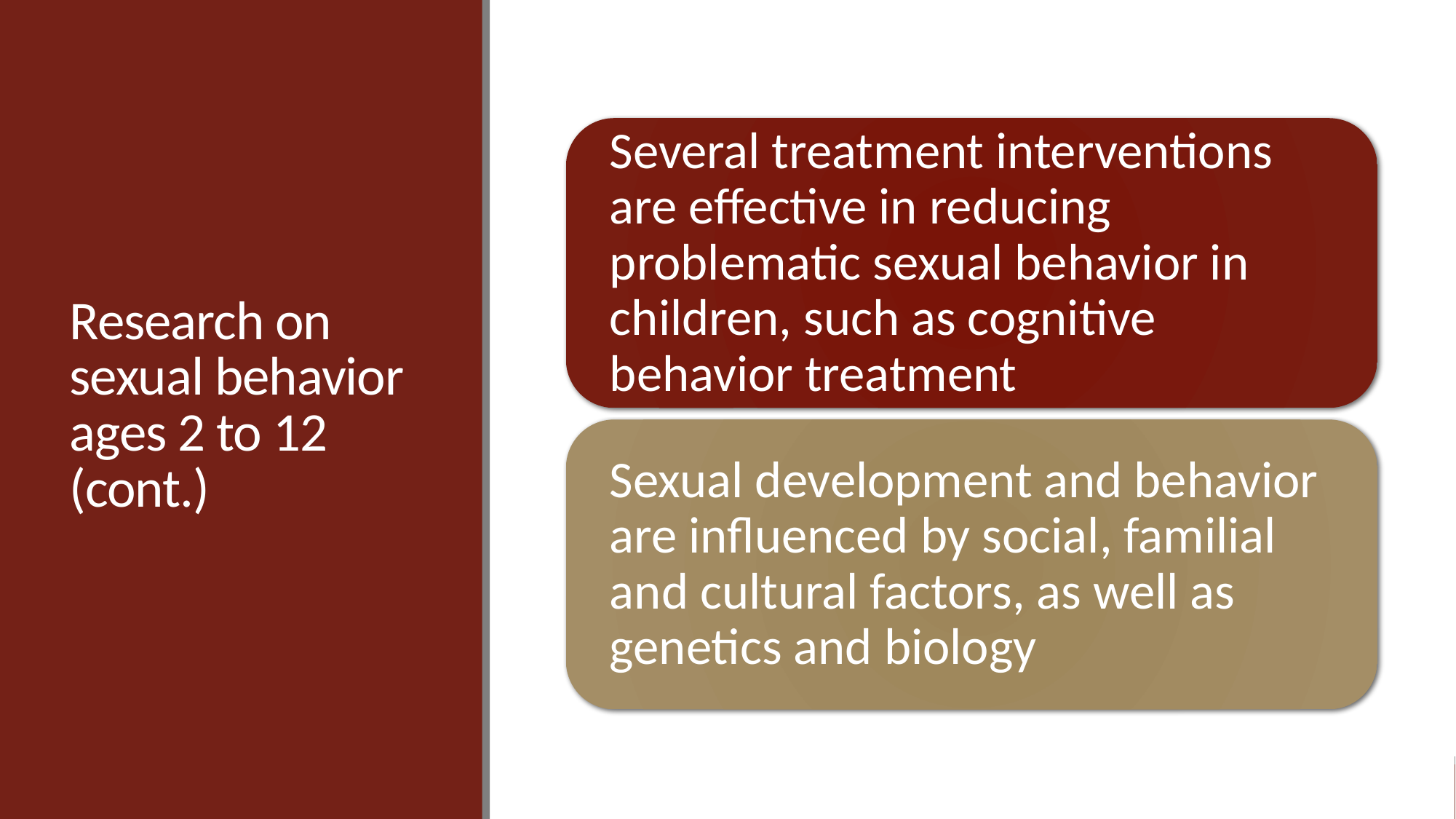

# Research on sexual behavior ages 2 to 12 (cont.)
Several treatment interventions are effective in reducing problematic sexual behavior in children, such as cognitive behavior treatment
Sexual development and behavior are influenced by social, familial and cultural factors, as well as genetics and biology